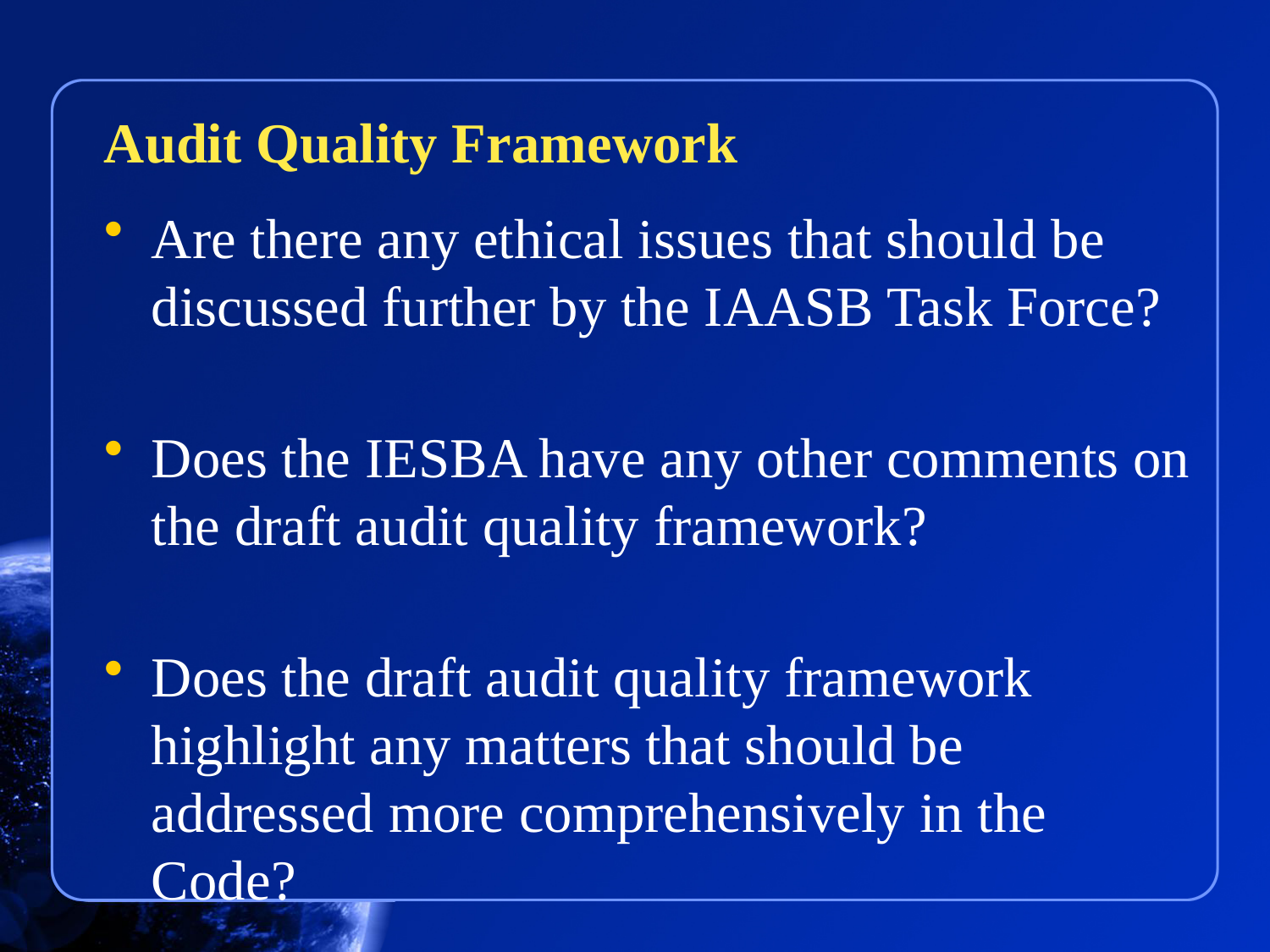

#
Audit Quality Framework
Are there any ethical issues that should be discussed further by the IAASB Task Force?

Does the IESBA have any other comments on the draft audit quality framework?

Does the draft audit quality framework highlight any matters that should be addressed more comprehensively in the Code?